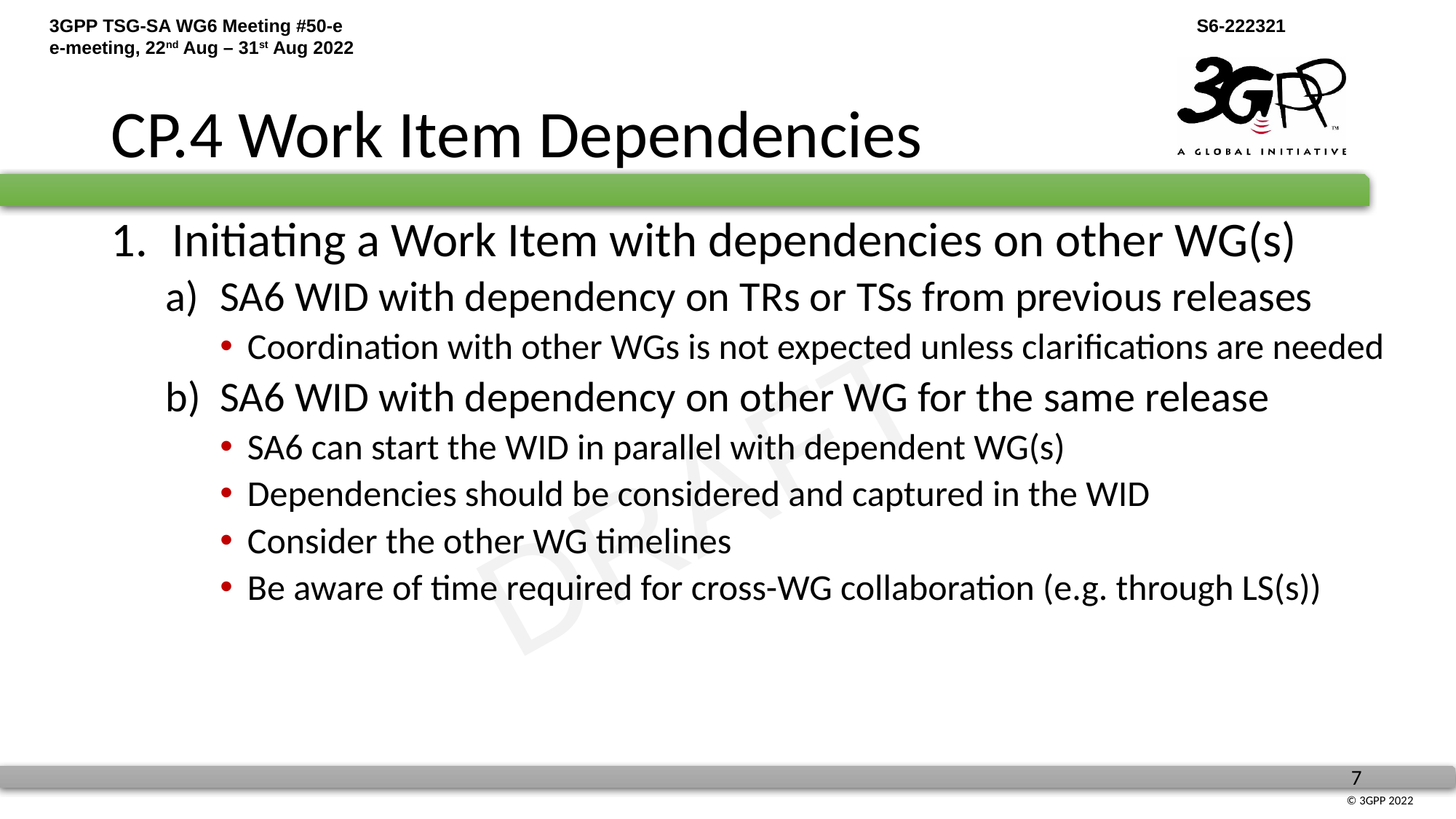

# CP.4 Work Item Dependencies
Initiating a Work Item with dependencies on other WG(s)
SA6 WID with dependency on TRs or TSs from previous releases
Coordination with other WGs is not expected unless clarifications are needed
SA6 WID with dependency on other WG for the same release
SA6 can start the WID in parallel with dependent WG(s)
Dependencies should be considered and captured in the WID
Consider the other WG timelines
Be aware of time required for cross-WG collaboration (e.g. through LS(s))